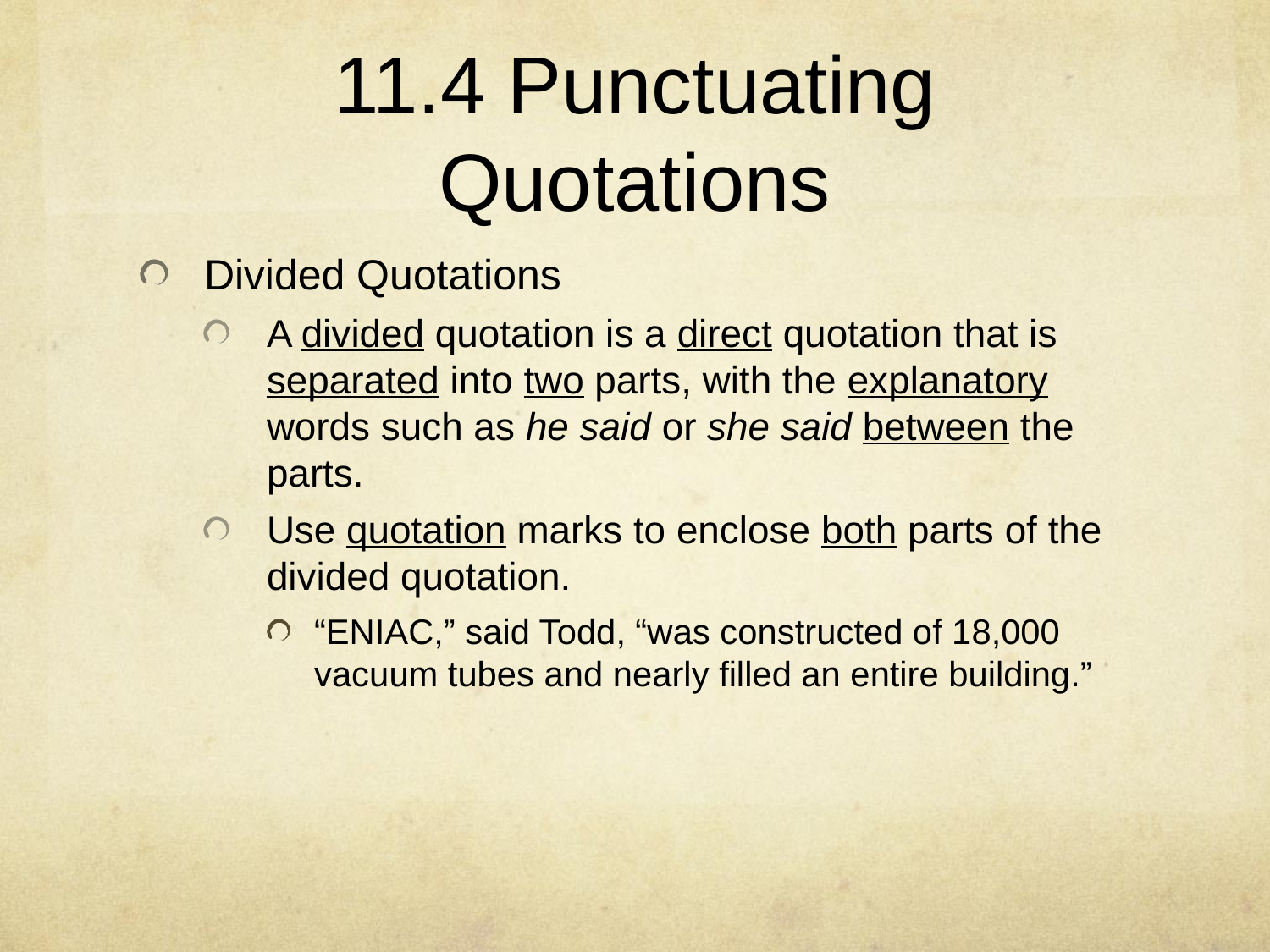

# 11.4 Punctuating Quotations
Divided Quotations
A divided quotation is a direct quotation that is separated into two parts, with the explanatory words such as he said or she said between the parts.
Use quotation marks to enclose both parts of the divided quotation.
“ENIAC,” said Todd, “was constructed of 18,000 vacuum tubes and nearly filled an entire building.”